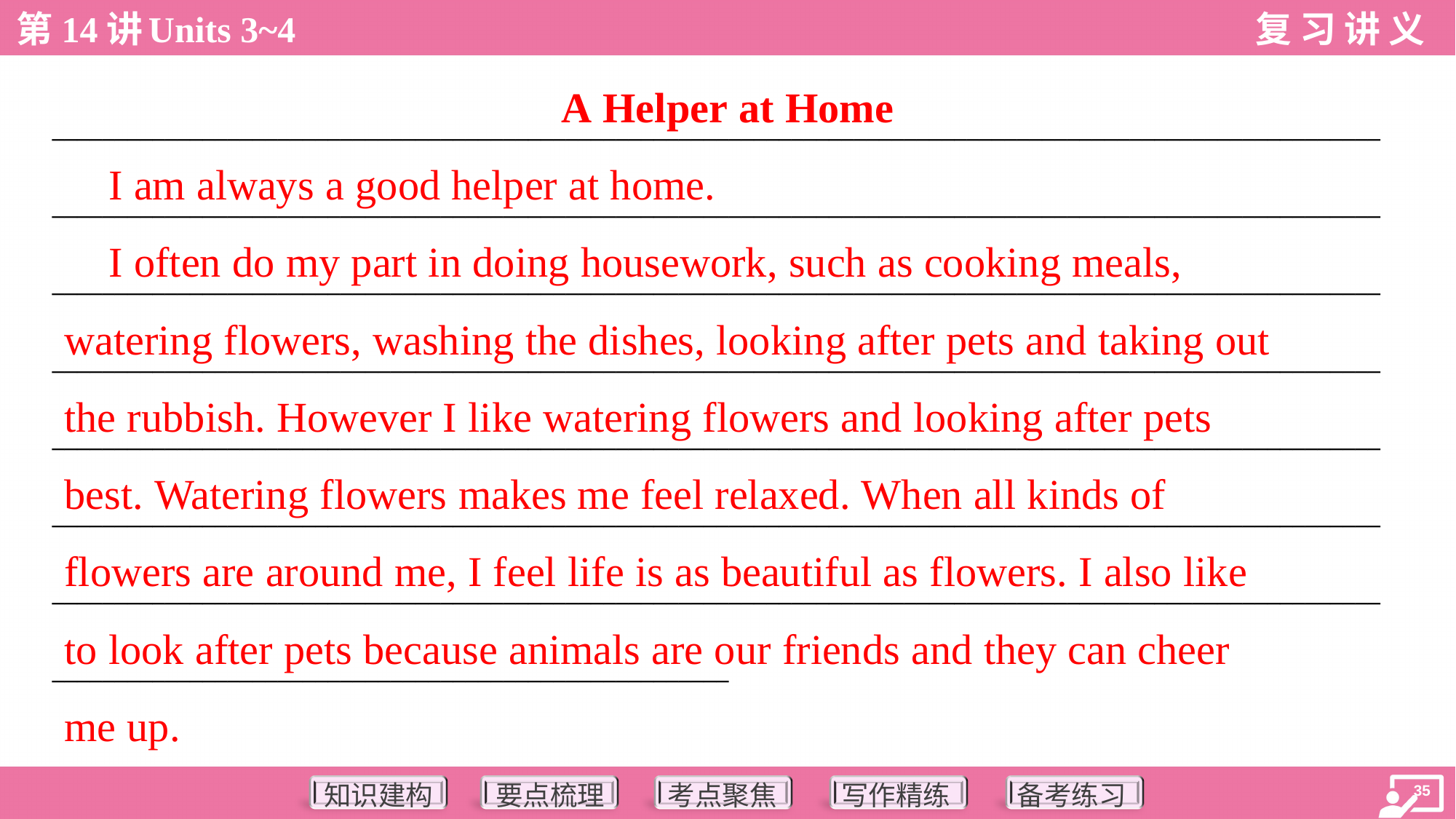

A Helper at Home
    I am always a good helper at home.
    I often do my part in doing housework, such as cooking meals,
watering flowers, washing the dishes, looking after pets and taking out
the rubbish. However I like watering flowers and looking after pets
best. Watering flowers makes me feel relaxed. When all kinds of
flowers are around me, I feel life is as beautiful as flowers. I also like
to look after pets because animals are our friends and they can cheer
me up.

____________________________________________________________________________________________________________________________________________________________________________________________________________________________________________________________________________________________________________________________________________________________________________________________________________________________________________________________________________________________________________________________________________________________________________________________________________________________________________________________________________________________________________________________________________________________________________________________________________________________